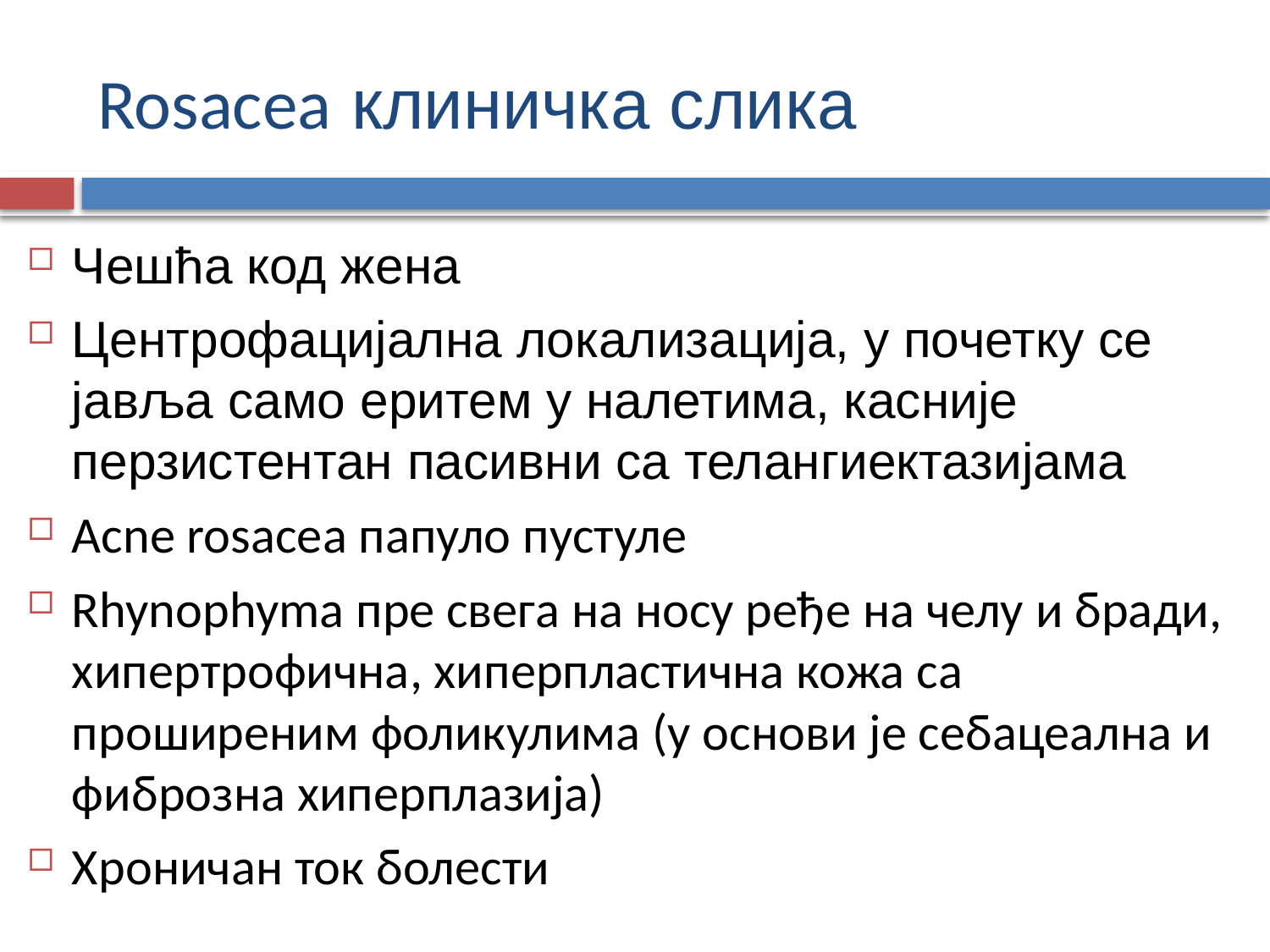

# Rosacea клиничка слика
Чешћа код жена
Центрофацијална локализација, у почетку се јавља само еритем у налетима, касније перзистентан пасивни са телангиектазијама
Acne rosacea папуло пустуле
Rhynophyma пре свега на носу ређе на челу и бради, хипертрофична, хиперпластична кожа са проширеним фоликулима (у основи је себацеална и фиброзна хиперплазија)
Хроничан ток болести